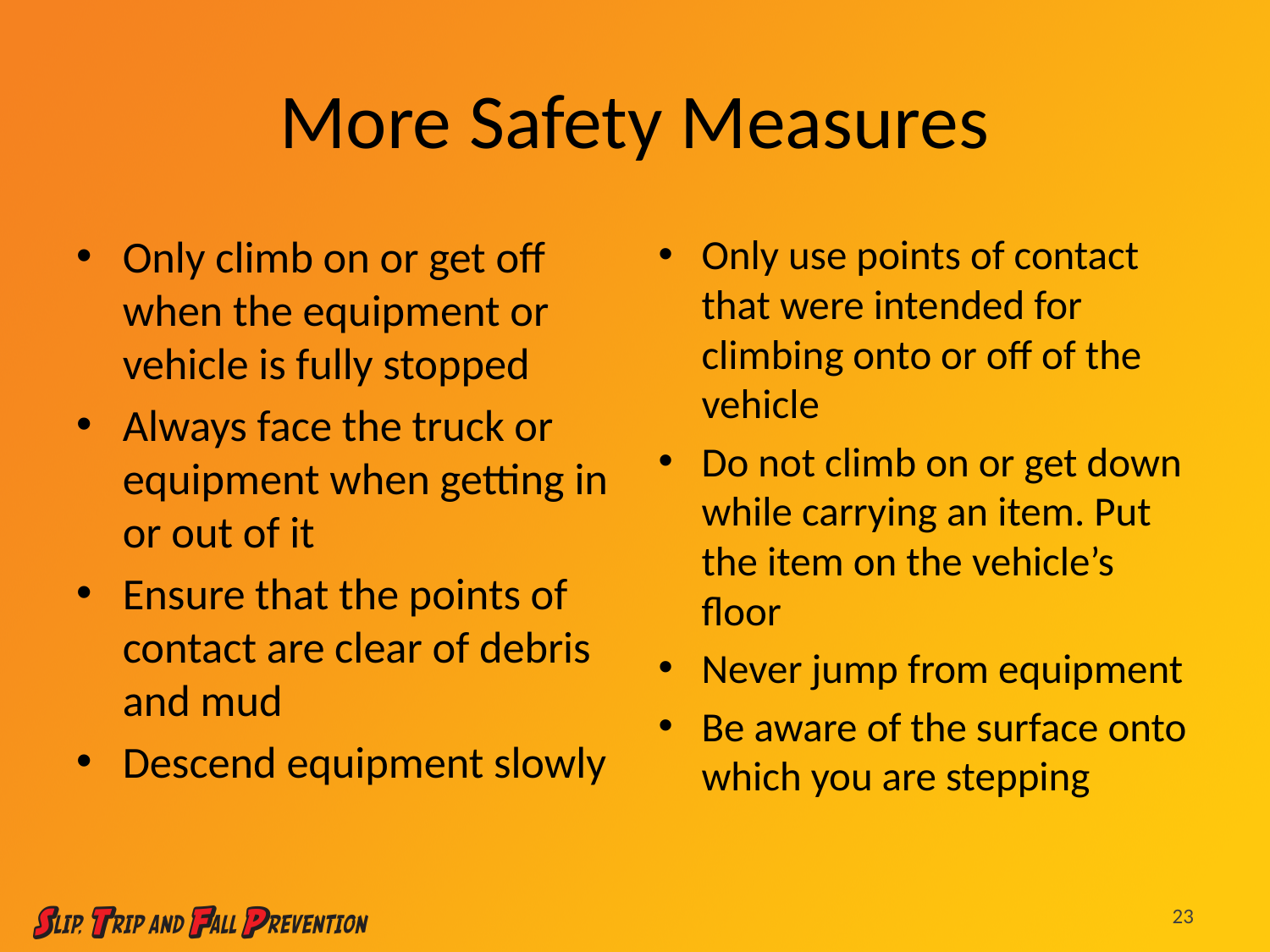

# More Safety Measures
Only climb on or get off when the equipment or vehicle is fully stopped
Always face the truck or equipment when getting in or out of it
Ensure that the points of contact are clear of debris and mud
Descend equipment slowly

Only use points of contact that were intended for climbing onto or off of the vehicle
Do not climb on or get down while carrying an item. Put the item on the vehicle’s floor
Never jump from equipment
Be aware of the surface onto which you are stepping
23